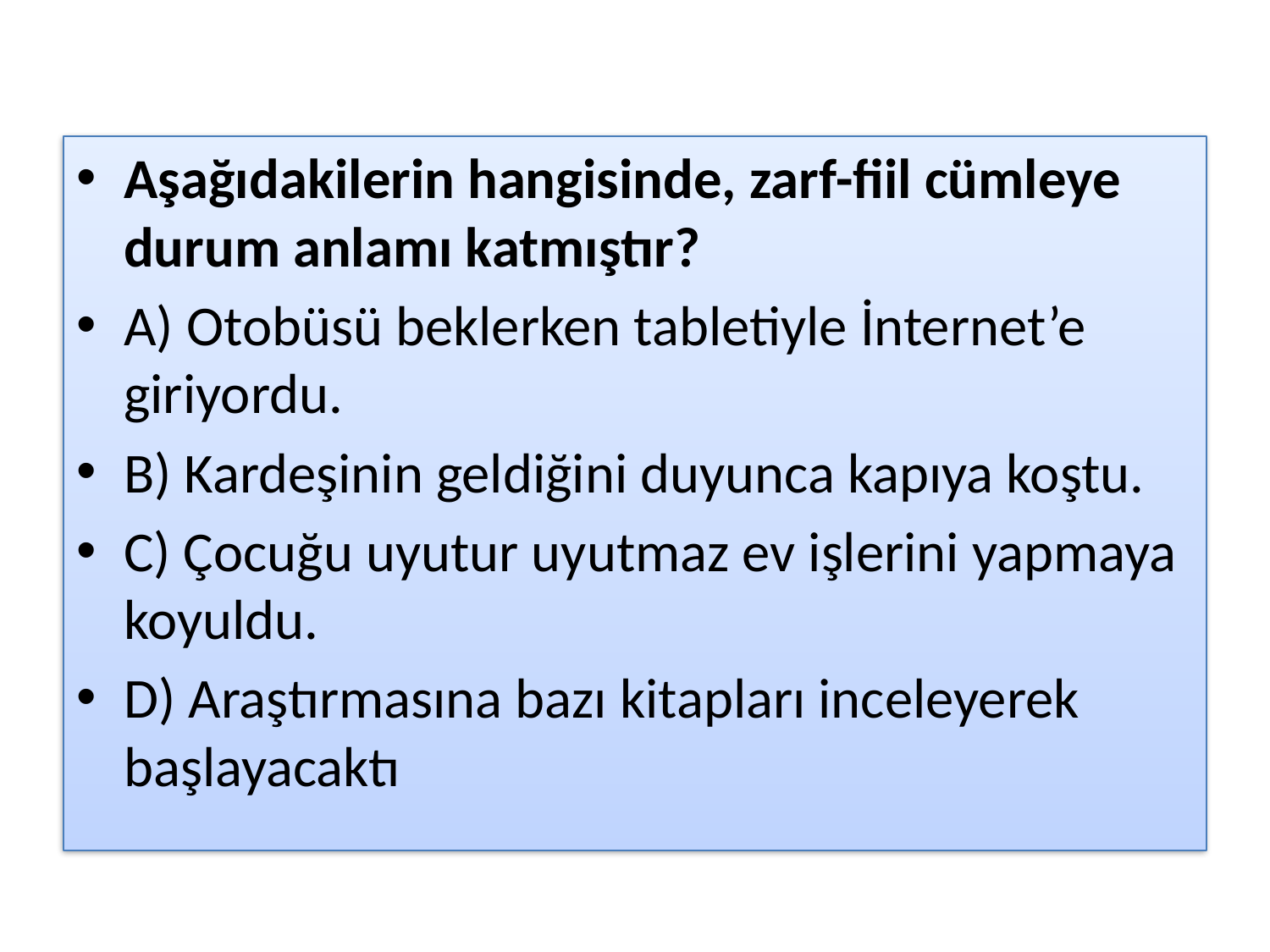

#
Aşağıdakilerin hangisinde, zarf-fiil cümleye durum anlamı katmıştır?
A) Otobüsü beklerken tabletiyle İnternet’e giriyordu.
B) Kardeşinin geldiğini duyunca kapıya koştu.
C) Çocuğu uyutur uyutmaz ev işlerini yapmaya koyuldu.
D) Araştırmasına bazı kitapları inceleyerek başlayacaktı